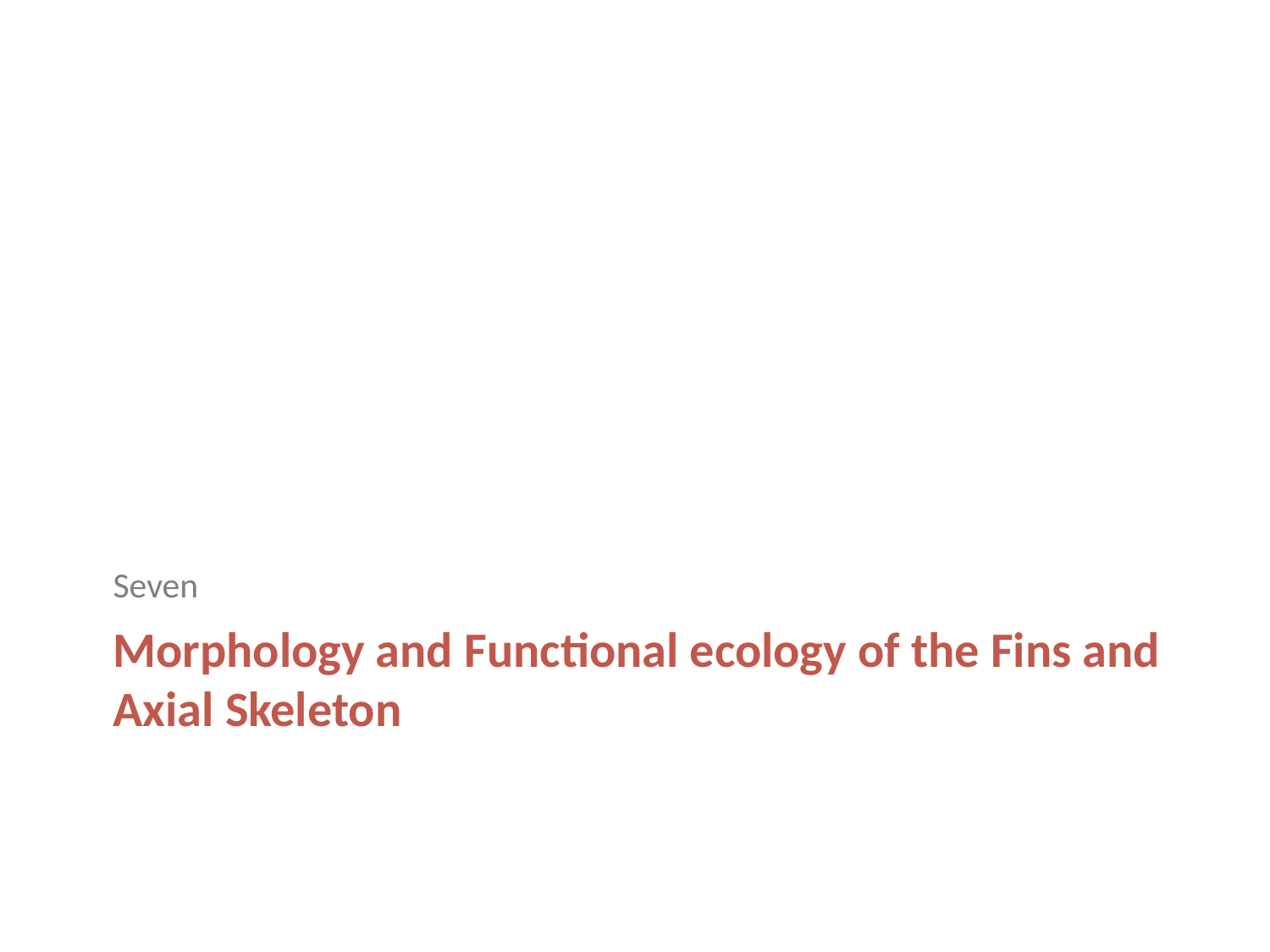

Seven
# Morphology and Functional ecology of the Fins and Axial Skeleton